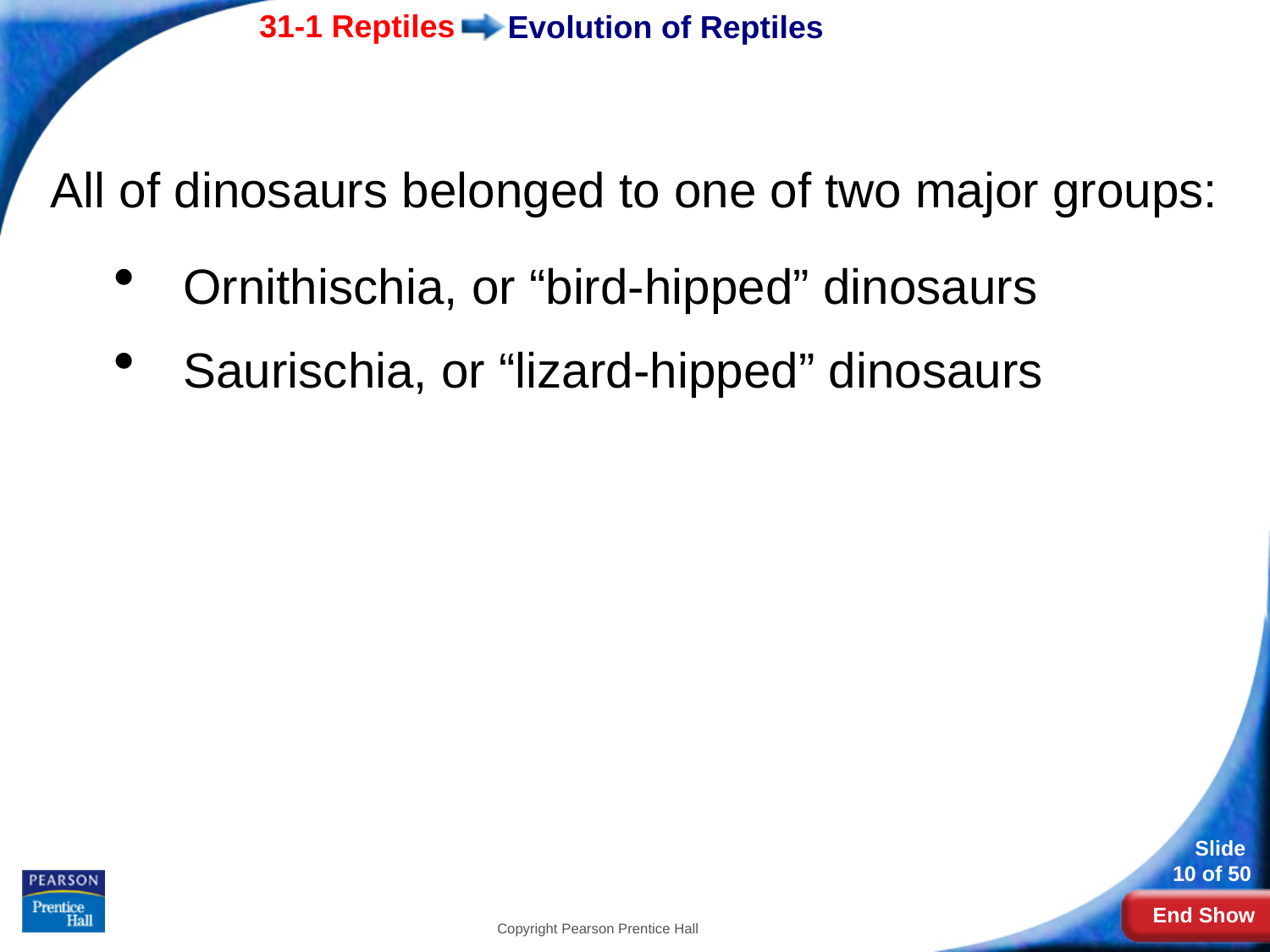

# Evolution of Reptiles
All of dinosaurs belonged to one of two major groups:
 Ornithischia, or “bird-hipped” dinosaurs
 Saurischia, or “lizard-hipped” dinosaurs
Copyright Pearson Prentice Hall